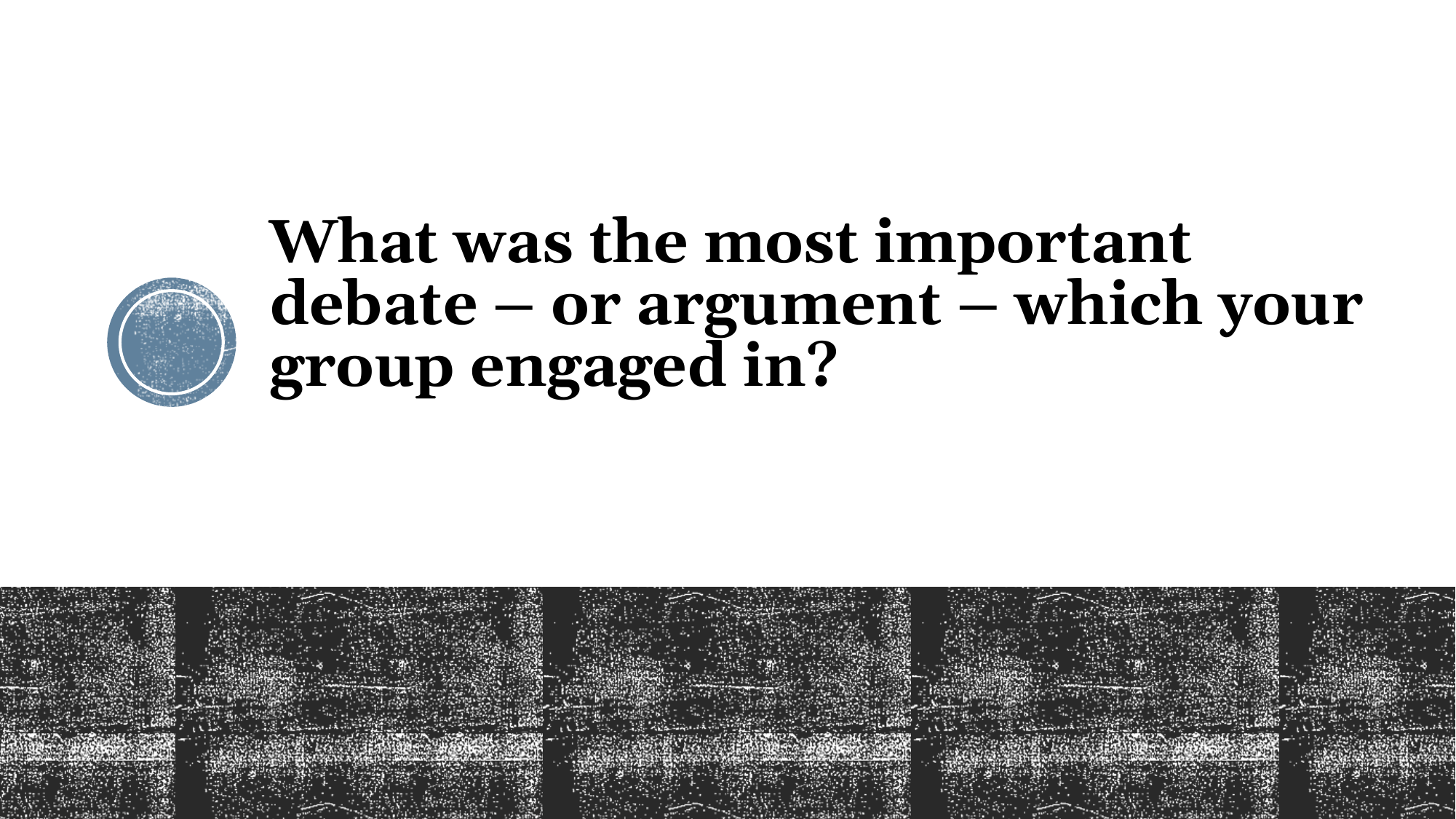

# What was the most important debate – or argument – which your group engaged in?